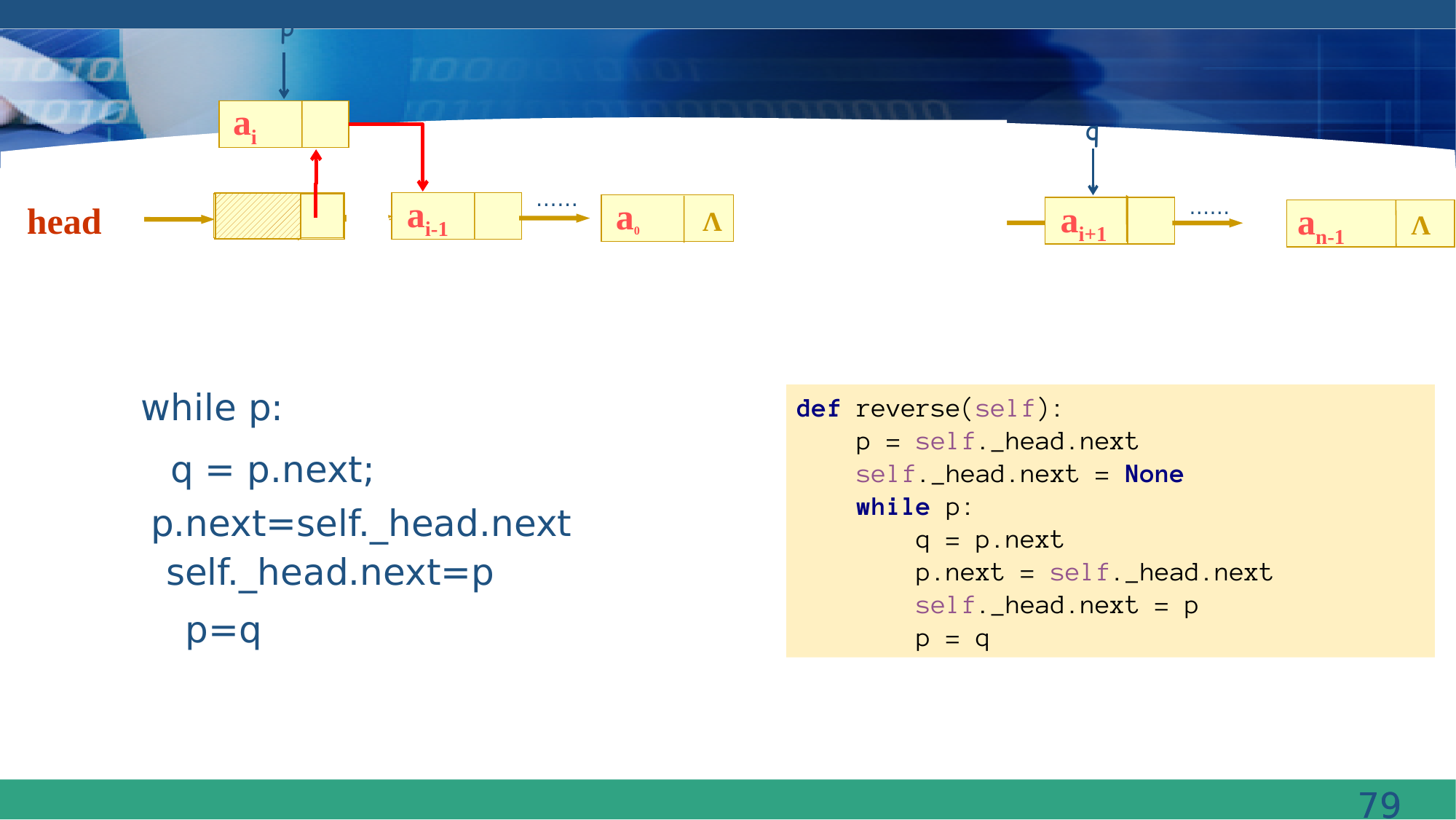

p
ai

p
q

……
a0
ai-1
a0
……
ai
ai+1

head

an-1

……

Λ

Λ

while p:

def reverse(self):
    p = self._head.next
    self._head.next = None
    while p:
        q = p.next
        p.next = self._head.next
        self._head.next = p
        p = q
q = p.next;
p.next=self._head.next

self._head.next=p

p=q